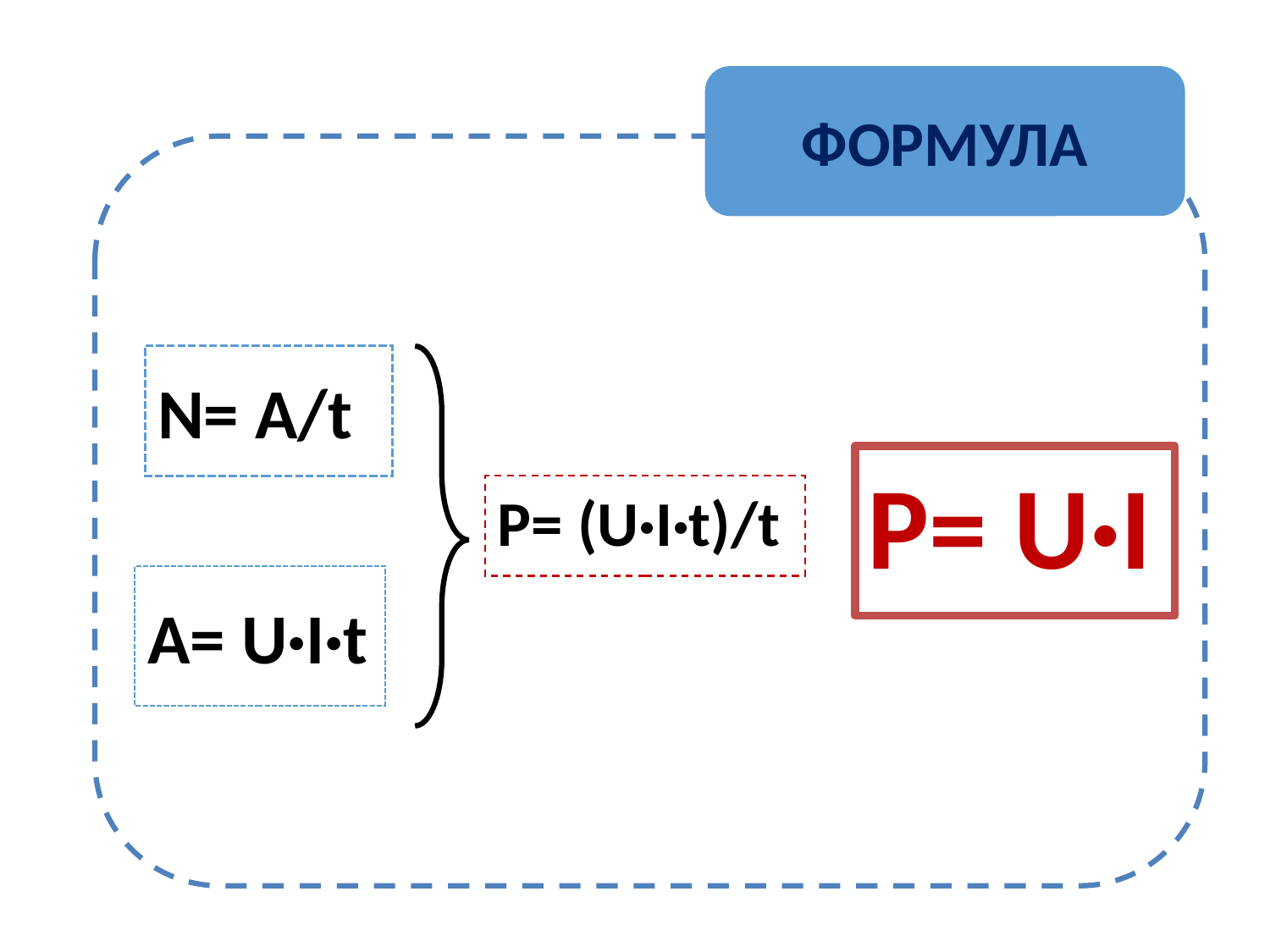

ФОРМУЛА

N= А/t

P= U·I
P= (U·I·t)/t
A= U·I·t